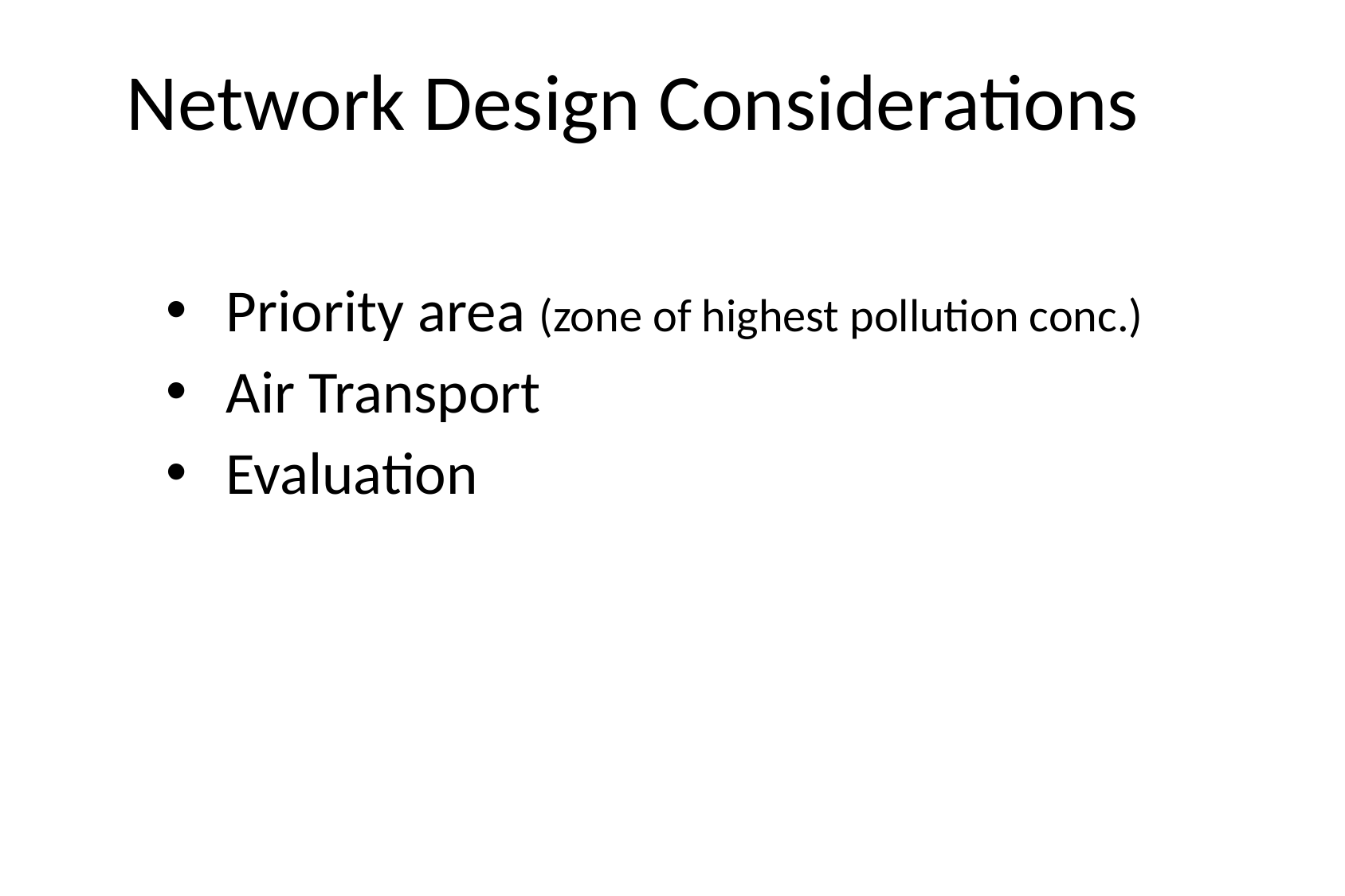

# Network Design Considerations
Priority area (zone of highest pollution conc.)
Air Transport
Evaluation